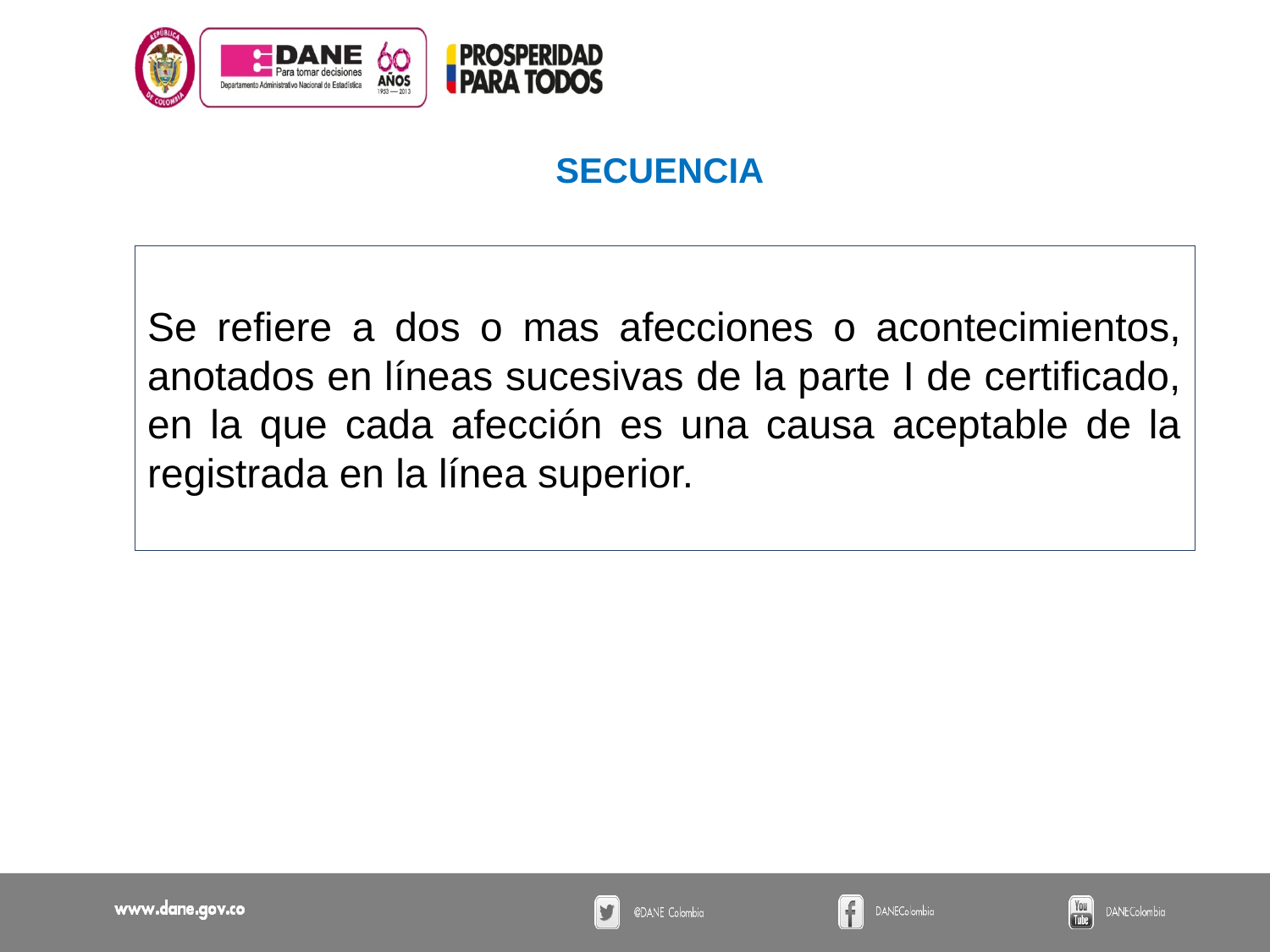

SECUENCIA

Se refiere a dos o mas afecciones o acontecimientos, anotados en líneas sucesivas de la parte I de certificado, en la que cada afección es una causa aceptable de la registrada en la línea superior.